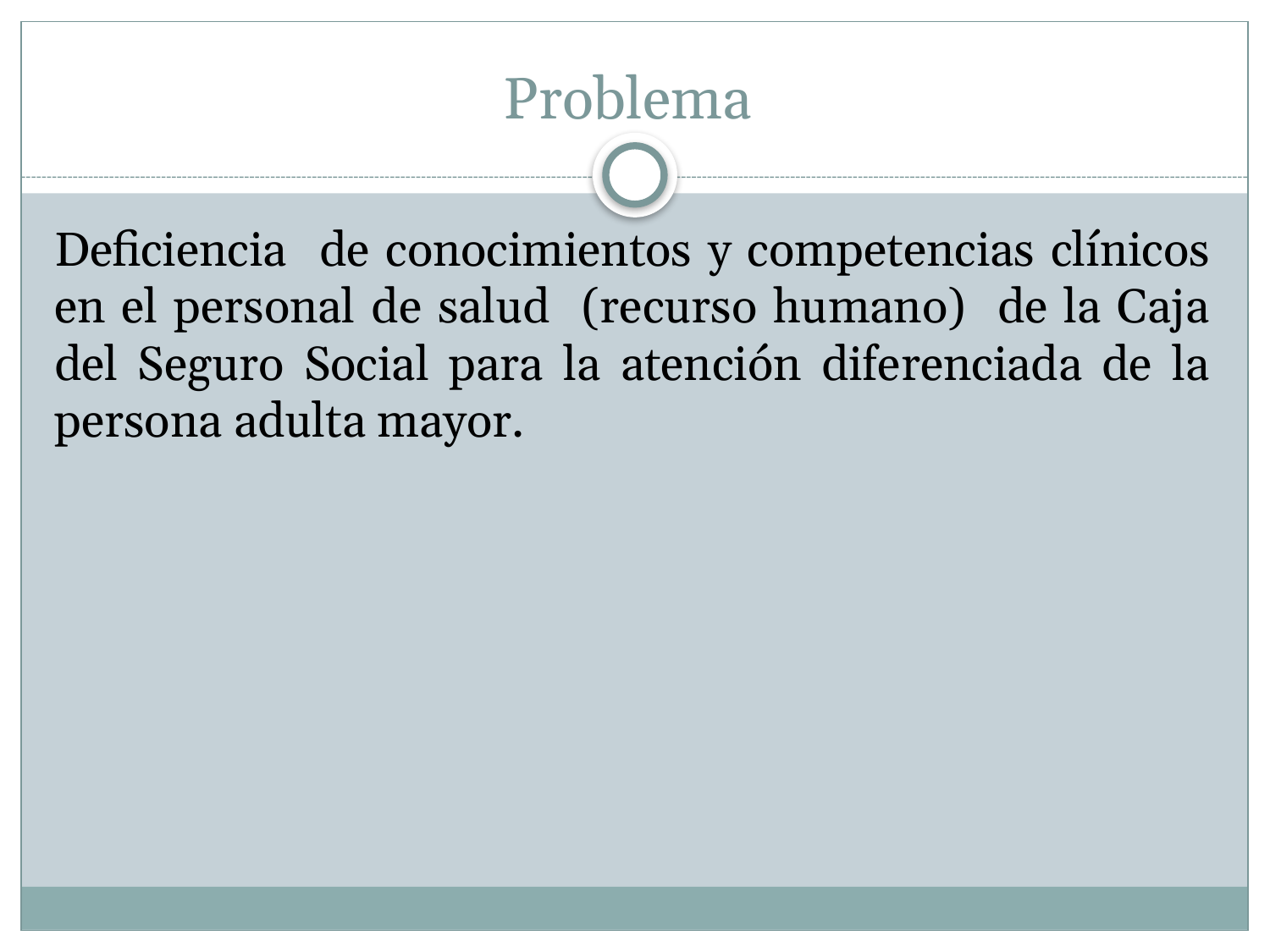

# Problema
Deficiencia  de conocimientos y competencias clínicos en el personal de salud  (recurso humano)  de la Caja del Seguro Social para la atención diferenciada de la persona adulta mayor.